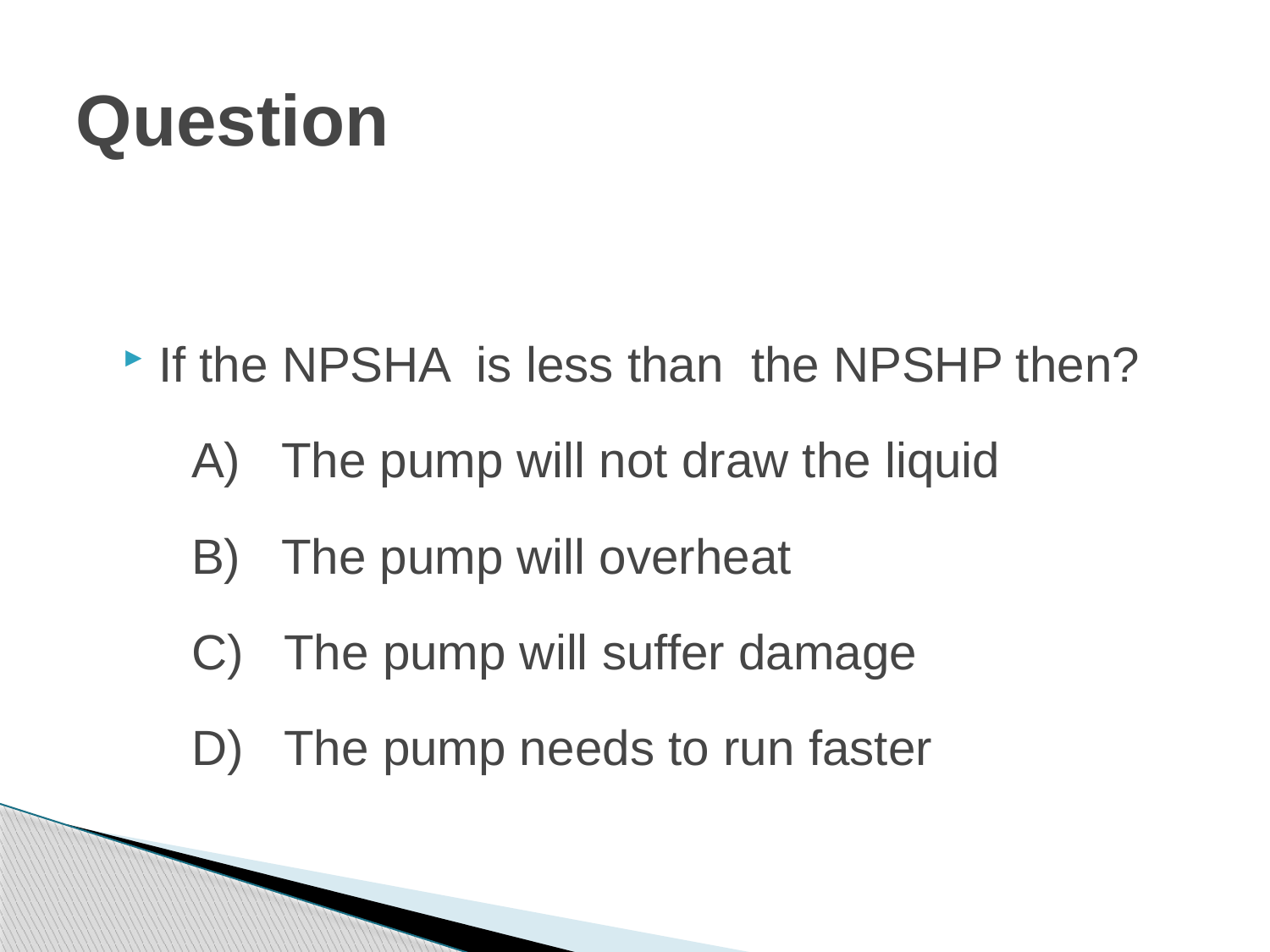

# Question
If the NPSHA  is less than  the NPSHP then?
     A)   The pump will not draw the liquid
     B)   The pump will overheat
     C)   The pump will suffer damage
     D)   The pump needs to run faster